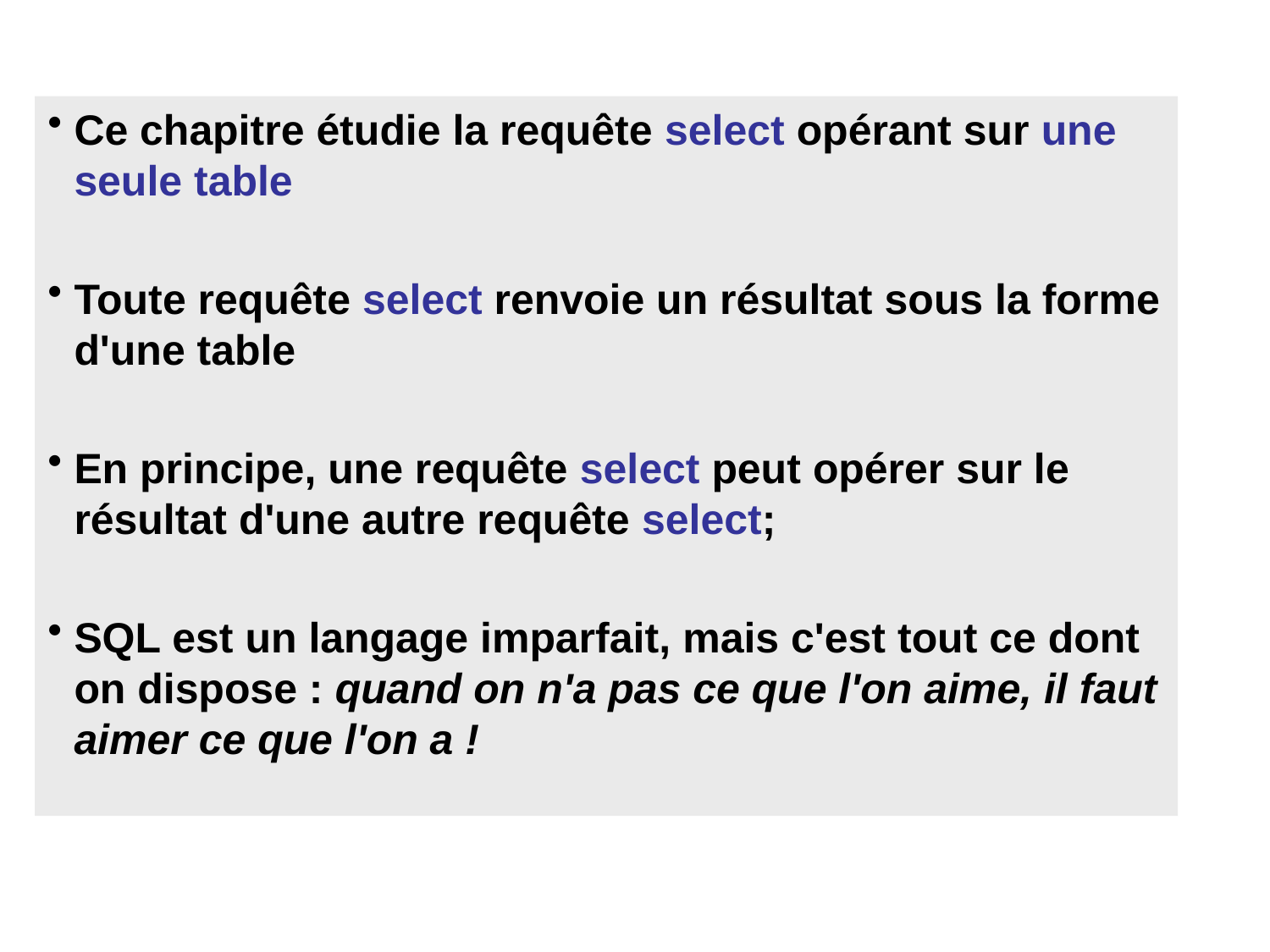

#
Ce chapitre étudie la requête select opérant sur une seule table

Toute requête select renvoie un résultat sous la forme d'une table

En principe, une requête select peut opérer sur le résultat d'une autre requête select;

SQL est un langage imparfait, mais c'est tout ce dont on dispose : quand on n'a pas ce que l'on aime, il faut aimer ce que l'on a !